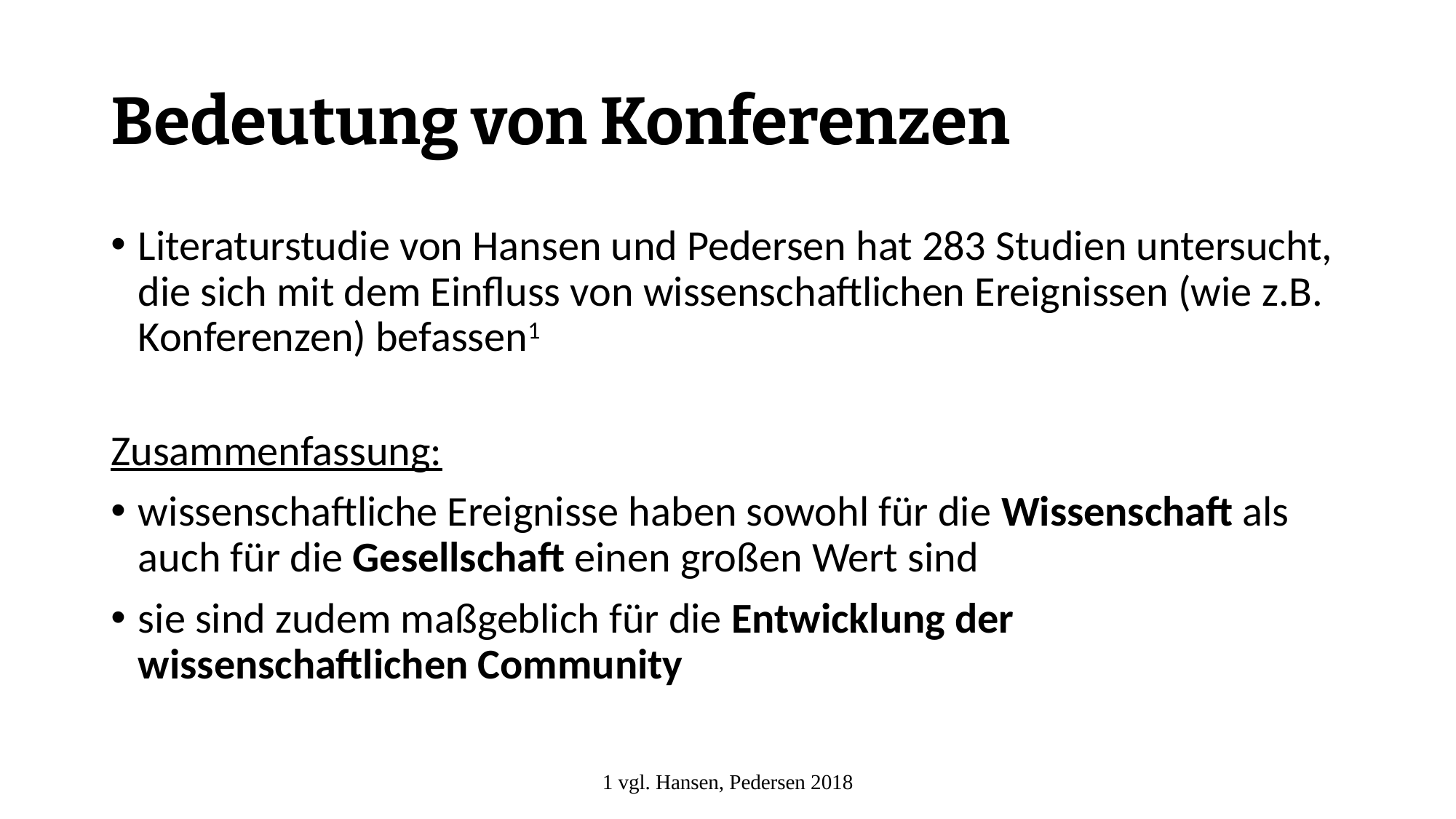

# Bedeutung von Konferenzen
Literaturstudie von Hansen und Pedersen hat 283 Studien untersucht, die sich mit dem Einfluss von wissenschaftlichen Ereignissen (wie z.B. Konferenzen) befassen1

Zusammenfassung:
wissenschaftliche Ereignisse haben sowohl für die Wissenschaft als auch für die Gesellschaft einen großen Wert sind
sie sind zudem maßgeblich für die Entwicklung der wissenschaftlichen Community
1 vgl. Hansen, Pedersen 2018